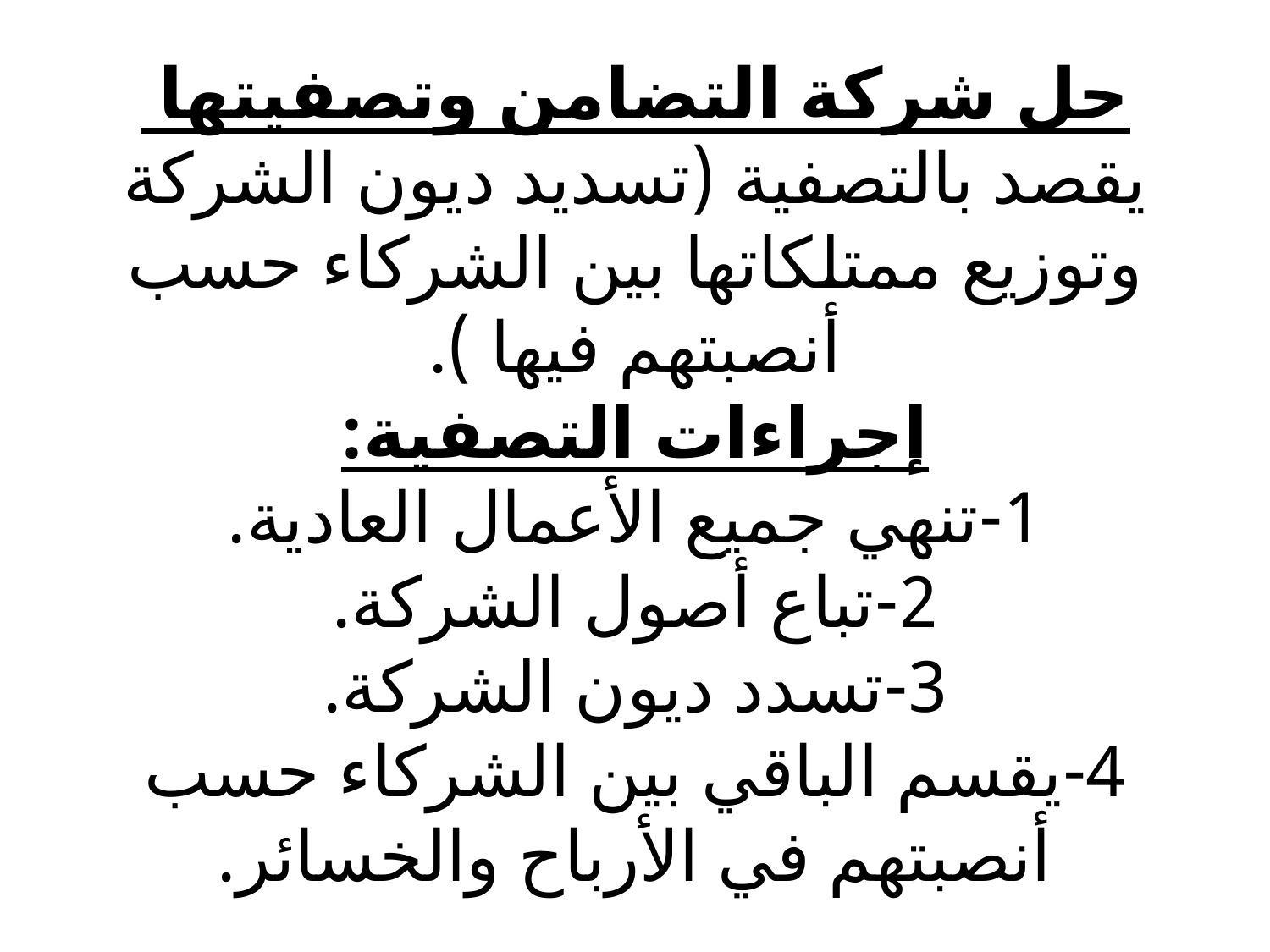

# حل شركة التضامن وتصفيتها يقصد بالتصفية (تسديد ديون الشركة وتوزيع ممتلكاتها بين الشركاء حسب أنصبتهم فيها ). إجراءات التصفية: 1-تنهي جميع الأعمال العادية. 2-تباع أصول الشركة. 3-تسدد ديون الشركة. 4-يقسم الباقي بين الشركاء حسب أنصبتهم في الأرباح والخسائر.